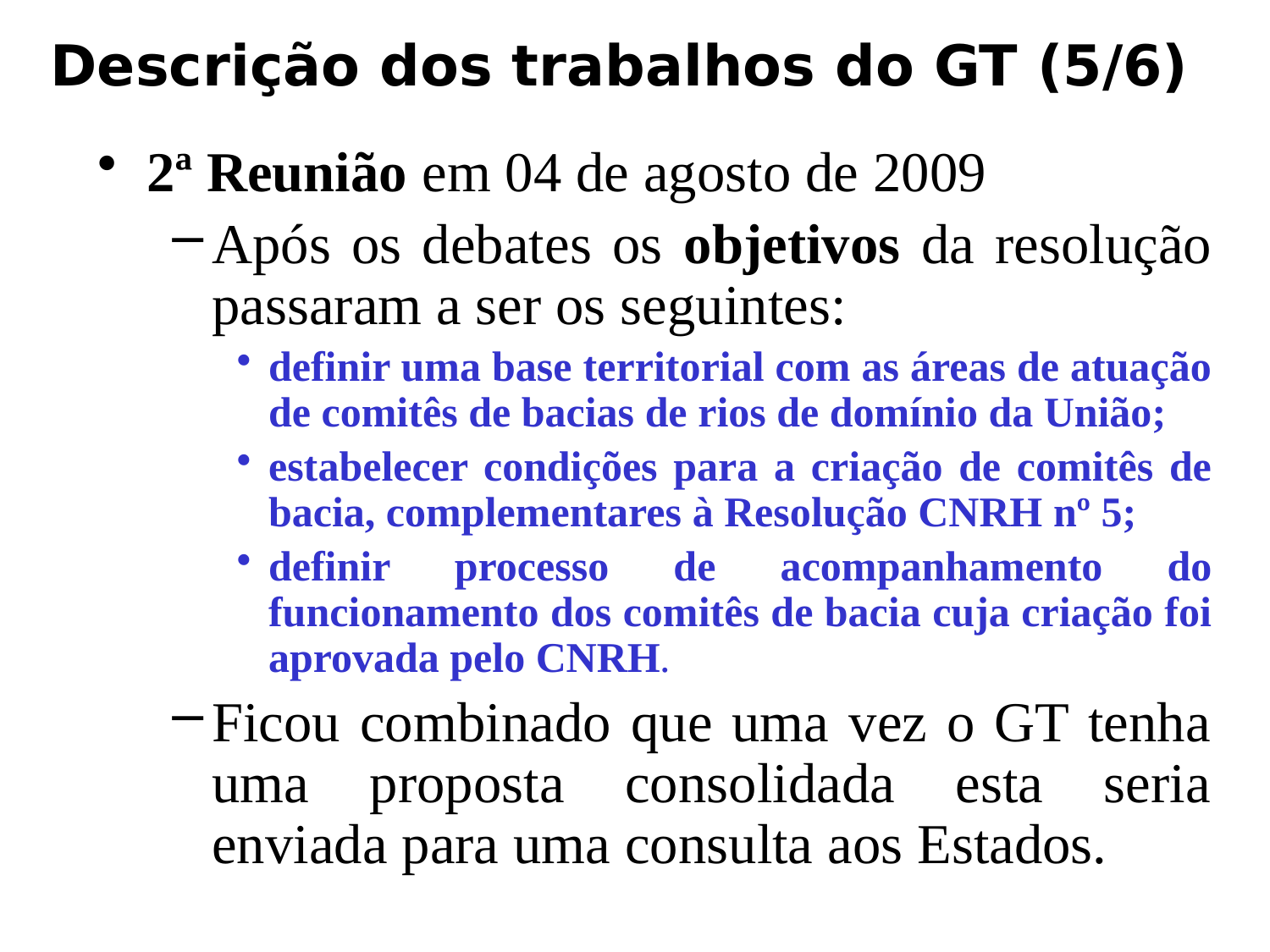

# Descrição dos trabalhos do GT (5/6)
2ª Reunião em 04 de agosto de 2009
Após os debates os objetivos da resolução passaram a ser os seguintes:
definir uma base territorial com as áreas de atuação de comitês de bacias de rios de domínio da União;
estabelecer condições para a criação de comitês de bacia, complementares à Resolução CNRH nº 5;
definir processo de acompanhamento do funcionamento dos comitês de bacia cuja criação foi aprovada pelo CNRH.
Ficou combinado que uma vez o GT tenha uma proposta consolidada esta seria enviada para uma consulta aos Estados.